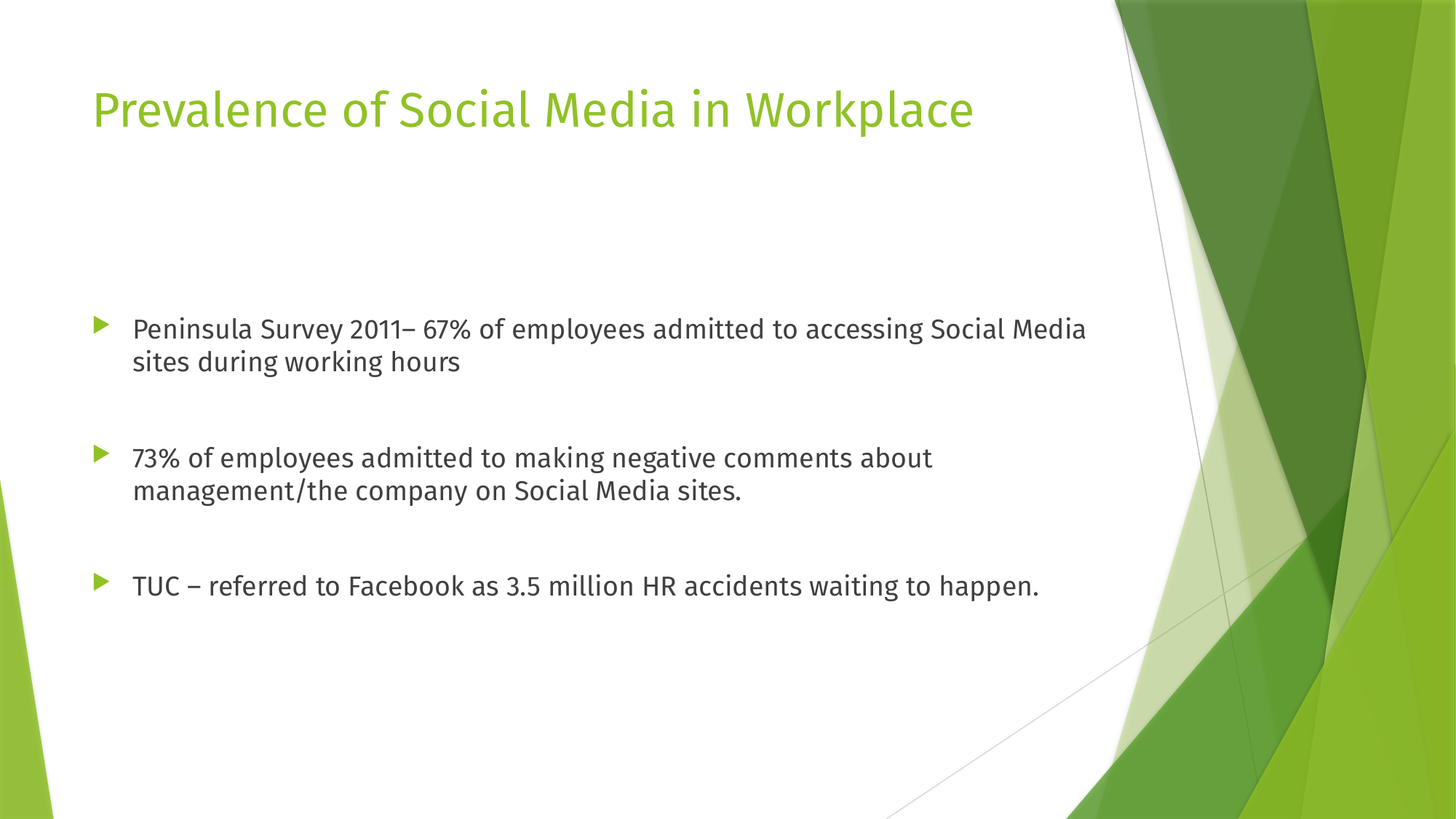

# Prevalence of Social Media in Workplace

Peninsula Survey 2011– 67% of employees admitted to accessing Social Media sites during working hours

73% of employees admitted to making negative comments about management/the company on Social Media sites.

TUC – referred to Facebook as 3.5 million HR accidents waiting to happen.